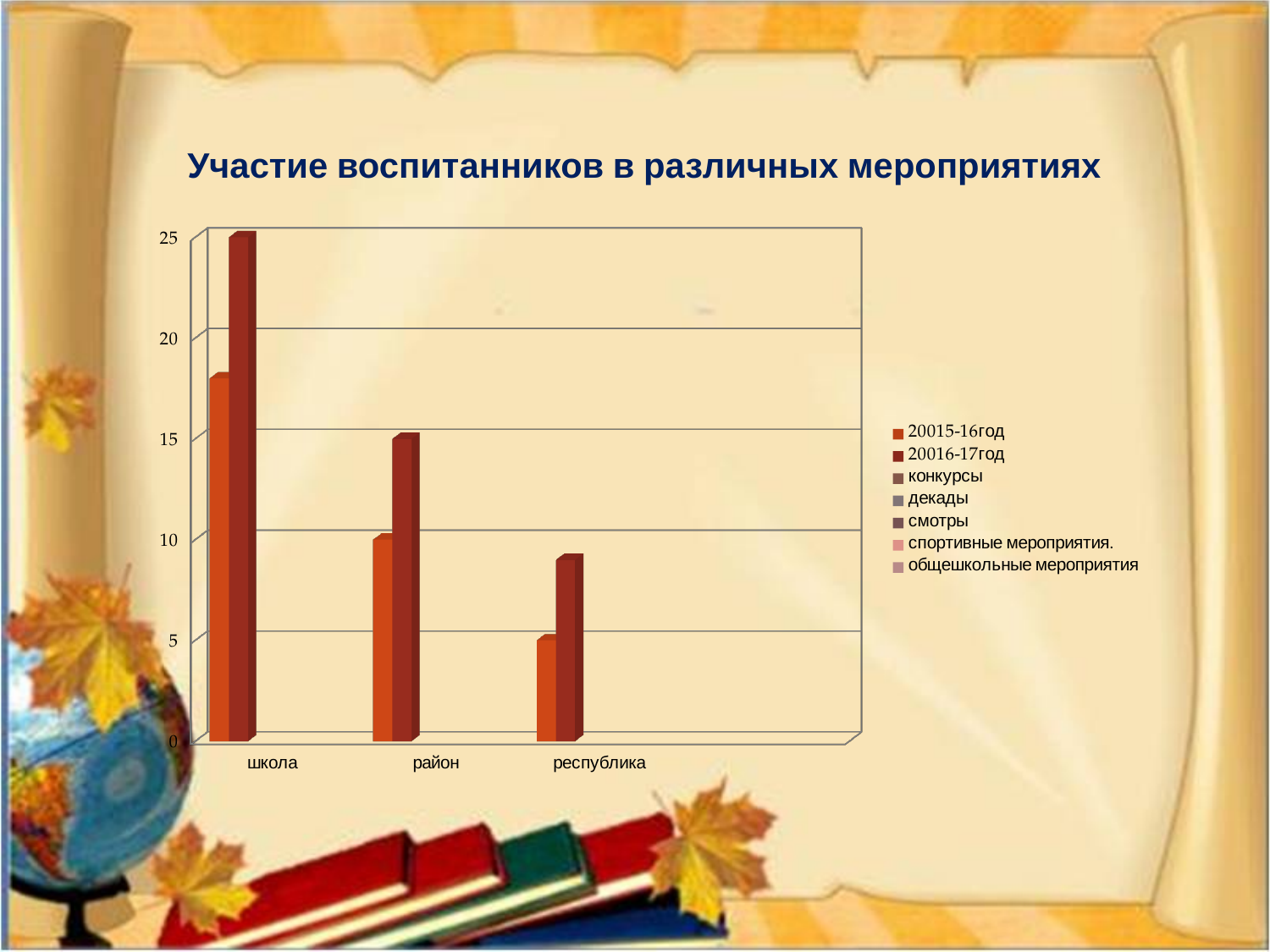

Участие воспитанников в различных мероприятиях

[unsupported chart]